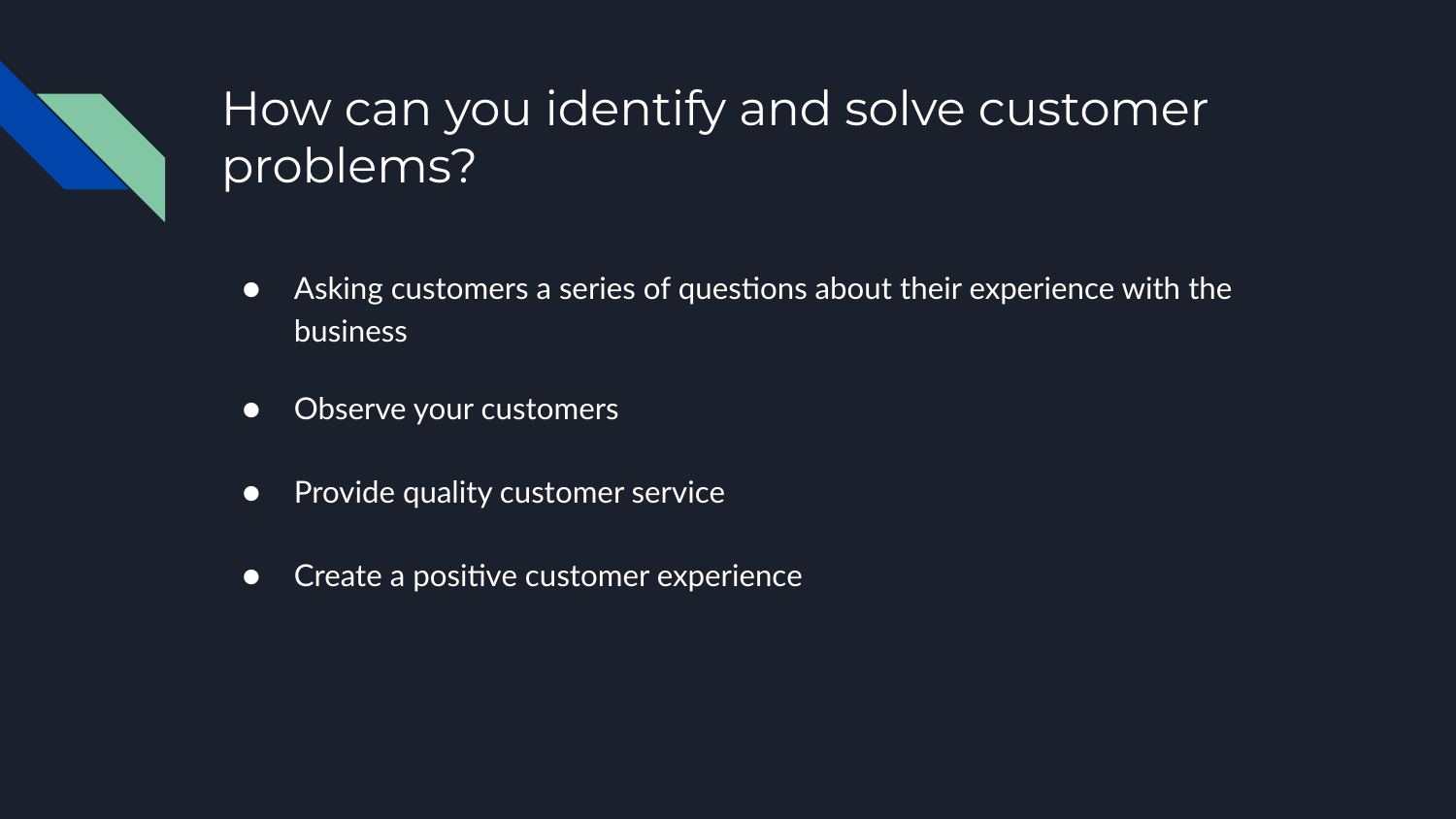

# How can you identify and solve customer problems?
Asking customers a series of questions about their experience with the business
Observe your customers
Provide quality customer service
Create a positive customer experience